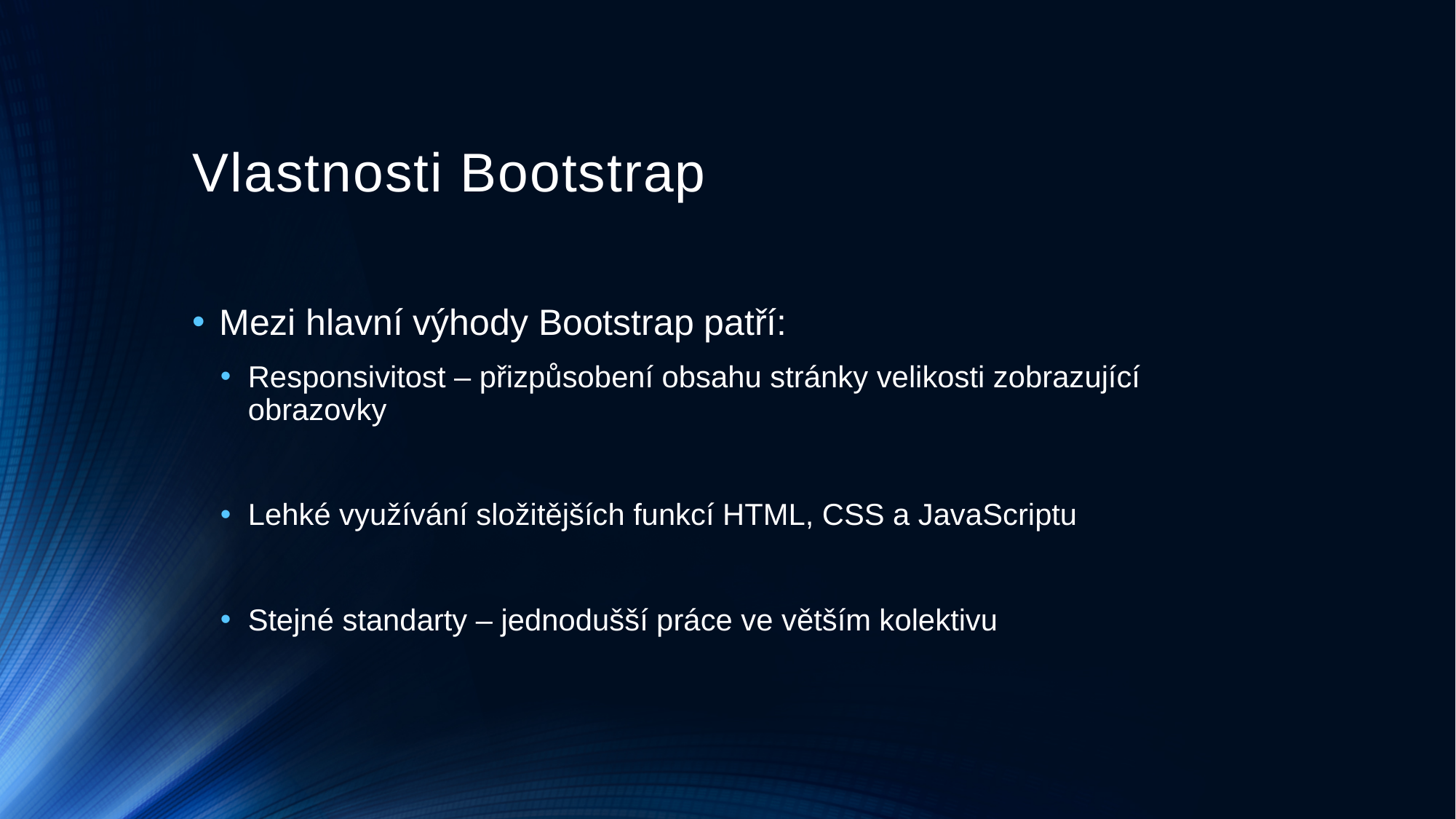

# Vlastnosti Bootstrap

Mezi hlavní výhody Bootstrap patří:
Responsivitost – přizpůsobení obsahu stránky velikosti zobrazující obrazovky

Lehké využívání složitějších funkcí HTML, CSS a JavaScriptu

Stejné standarty – jednodušší práce ve větším kolektivu